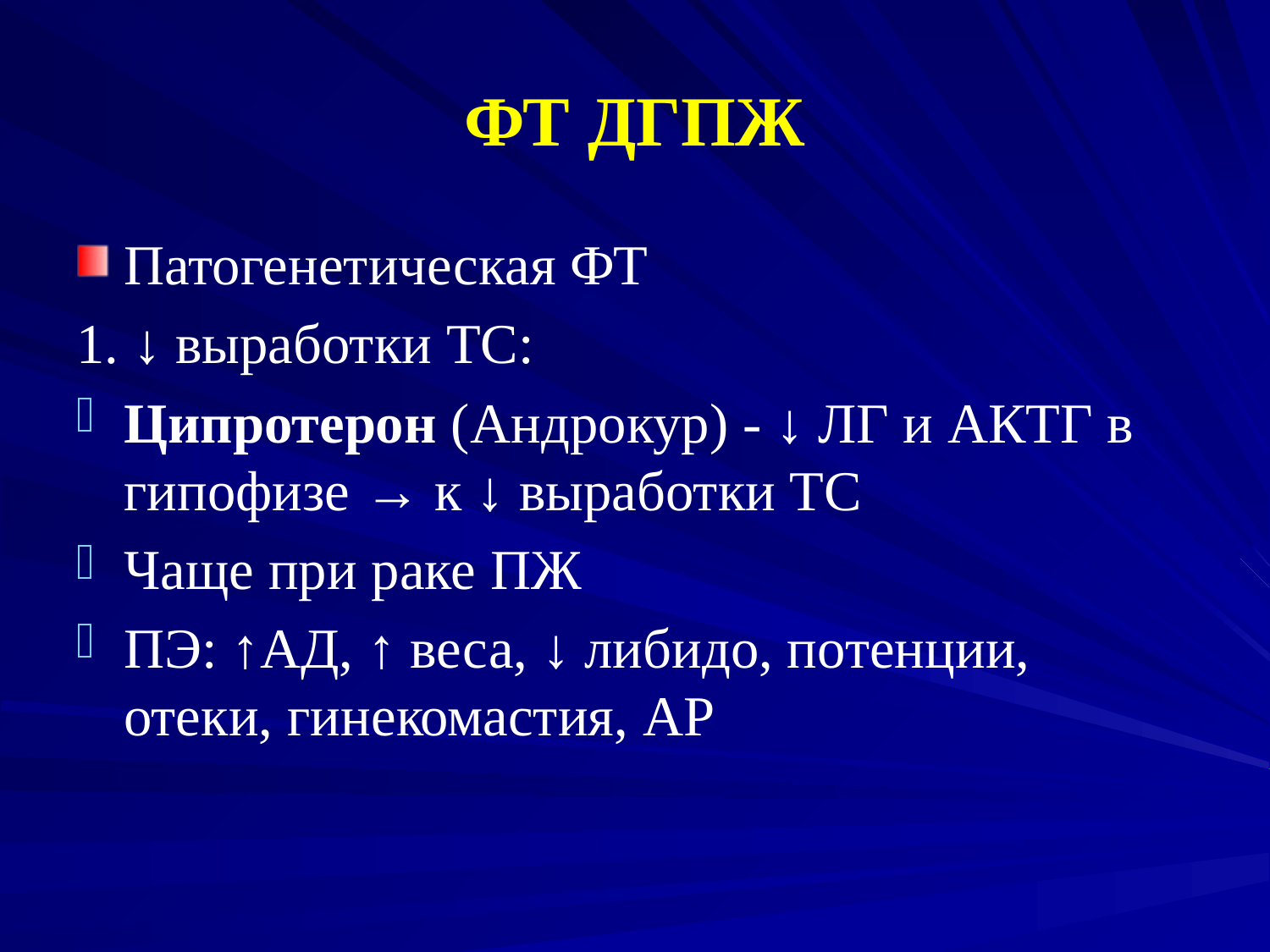

# ФТ ДГПЖ
Патогенетическая ФТ
1. ↓ выработки ТС:
Ципротерон (Андрокур) - ↓ ЛГ и АКТГ в гипофизе → к ↓ выработки ТС
Чаще при раке ПЖ
ПЭ: ↑АД, ↑ веса, ↓ либидо, потенции, отеки, гинекомастия, АР